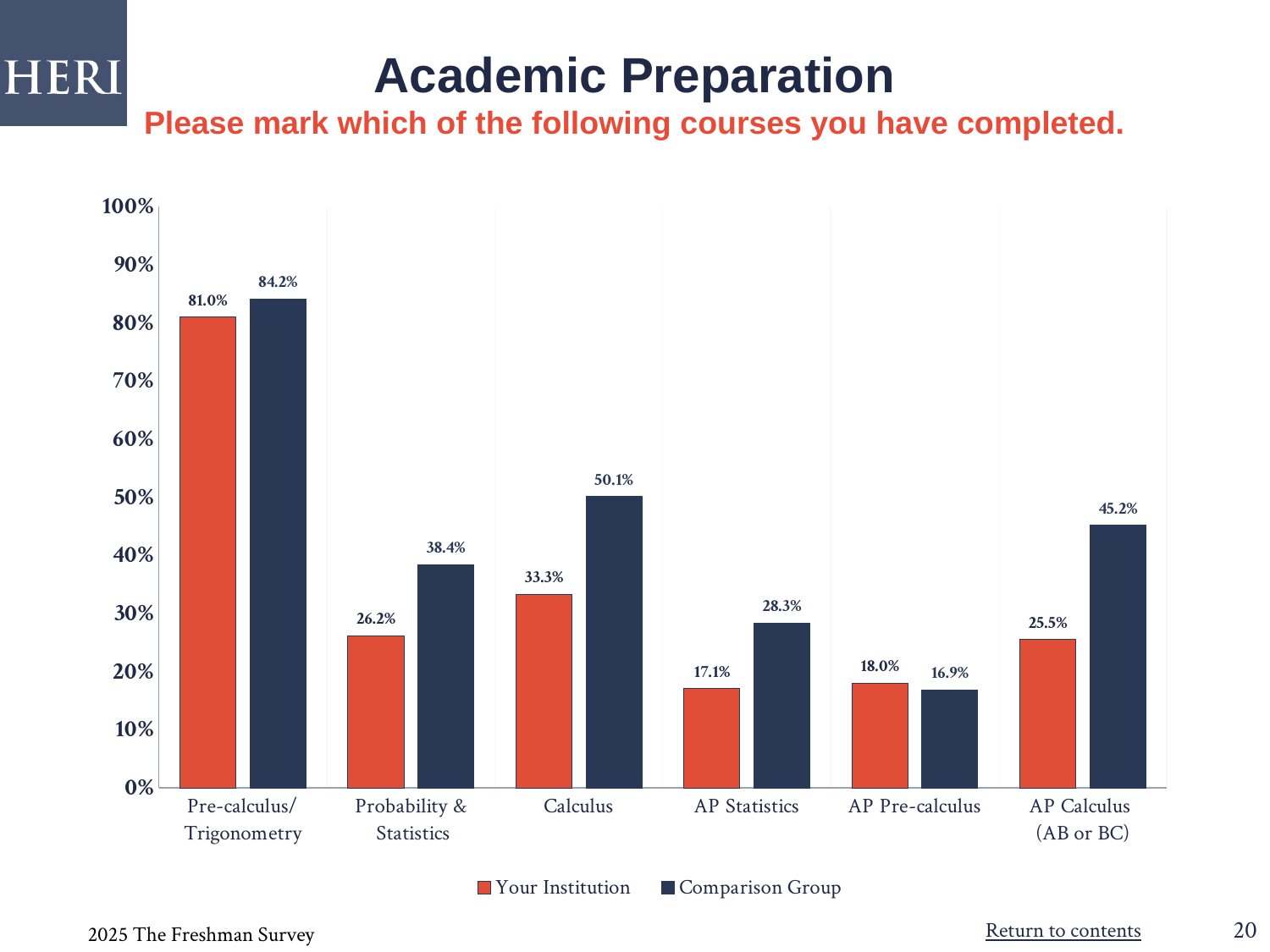

# Academic Preparation Please mark which of the following courses you have completed.

### Chart

| Category | Your Institution | Comparison Group |
|---|---|---|
| Pre-calculus/
Trigonometry | 0.81 | 0.8417 |
| Probability &
 Statistics | 0.2615 | 0.38380000000000003 |
| Calculus | 0.3333 | 0.5013000000000001 |
| AP Statistics | 0.171 | 0.2833 |
| AP Pre-calculus | 0.17989999999999998 | 0.16899999999999998 |
| AP Calculus
(AB or BC) | 0.2552 | 0.4518 |
2025 The Freshman Survey
Return to contents
20